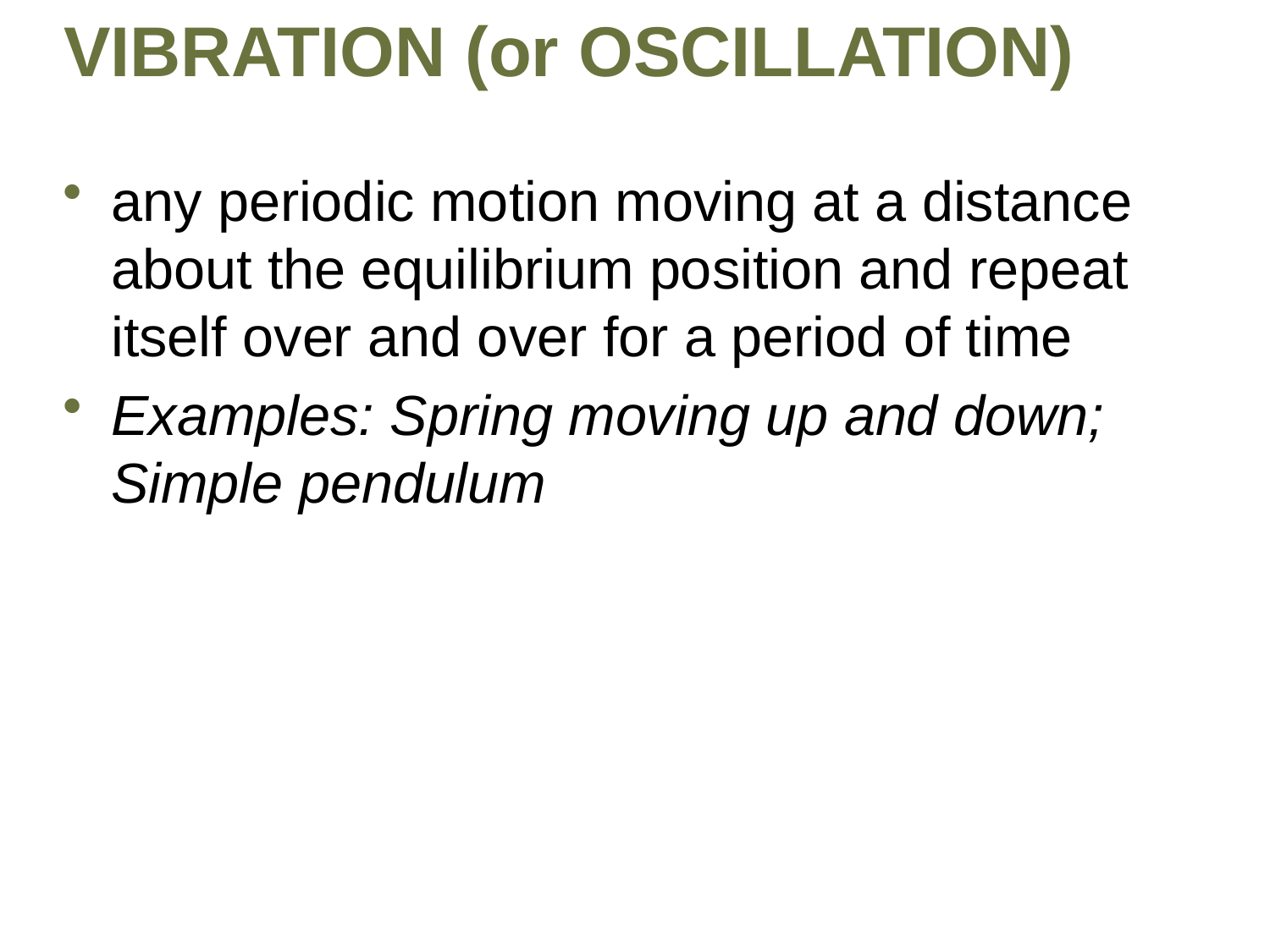

# VIBRATION (or OSCILLATION)
any periodic motion moving at a distance about the equilibrium position and repeat itself over and over for a period of time
Examples: Spring moving up and down; Simple pendulum